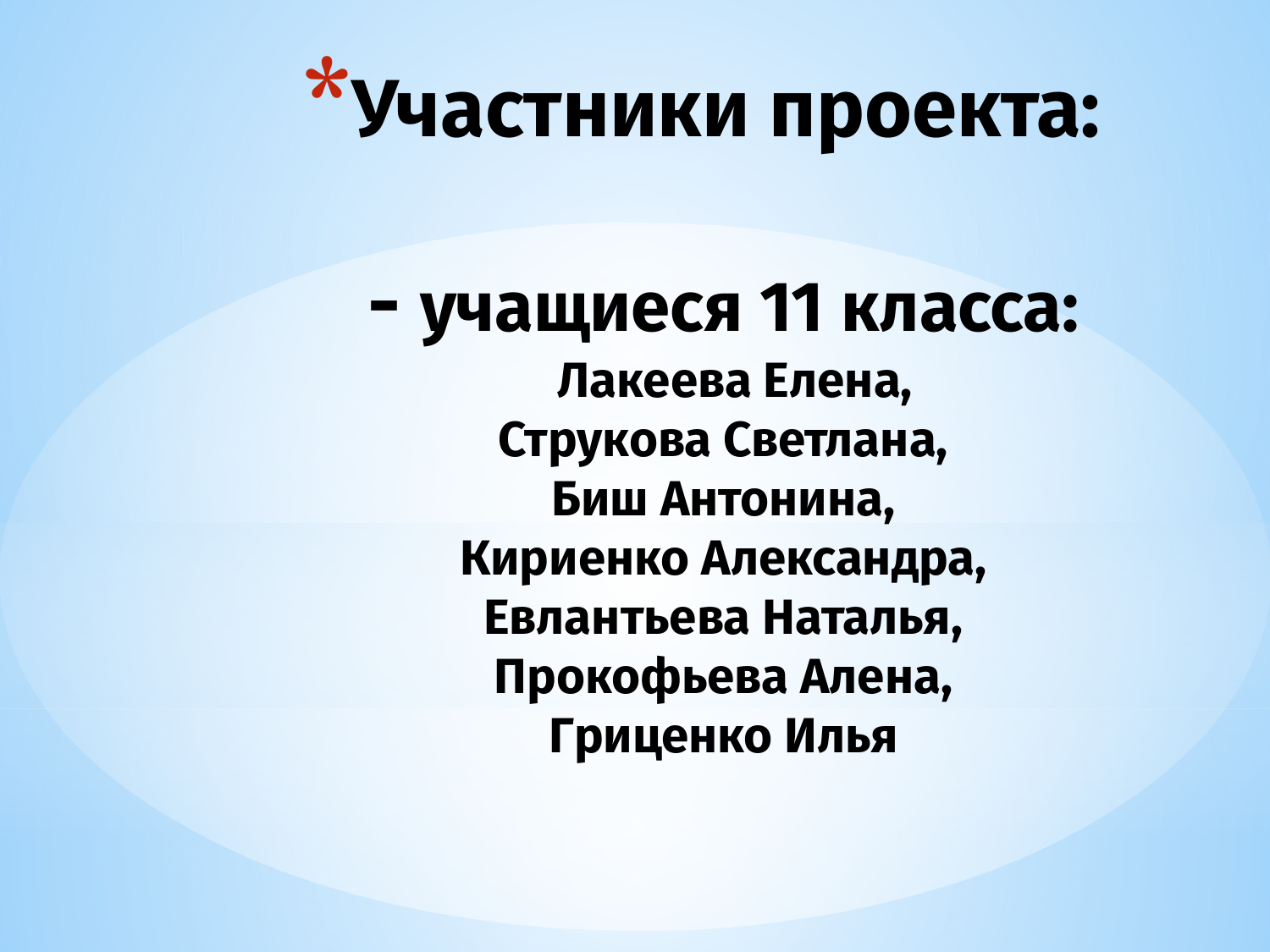

# Участники проекта: - учащиеся 11 класса: Лакеева Елена, Струкова Светлана, Биш Антонина, Кириенко Александра, Евлантьева Наталья, Прокофьева Алена, Гриценко Илья